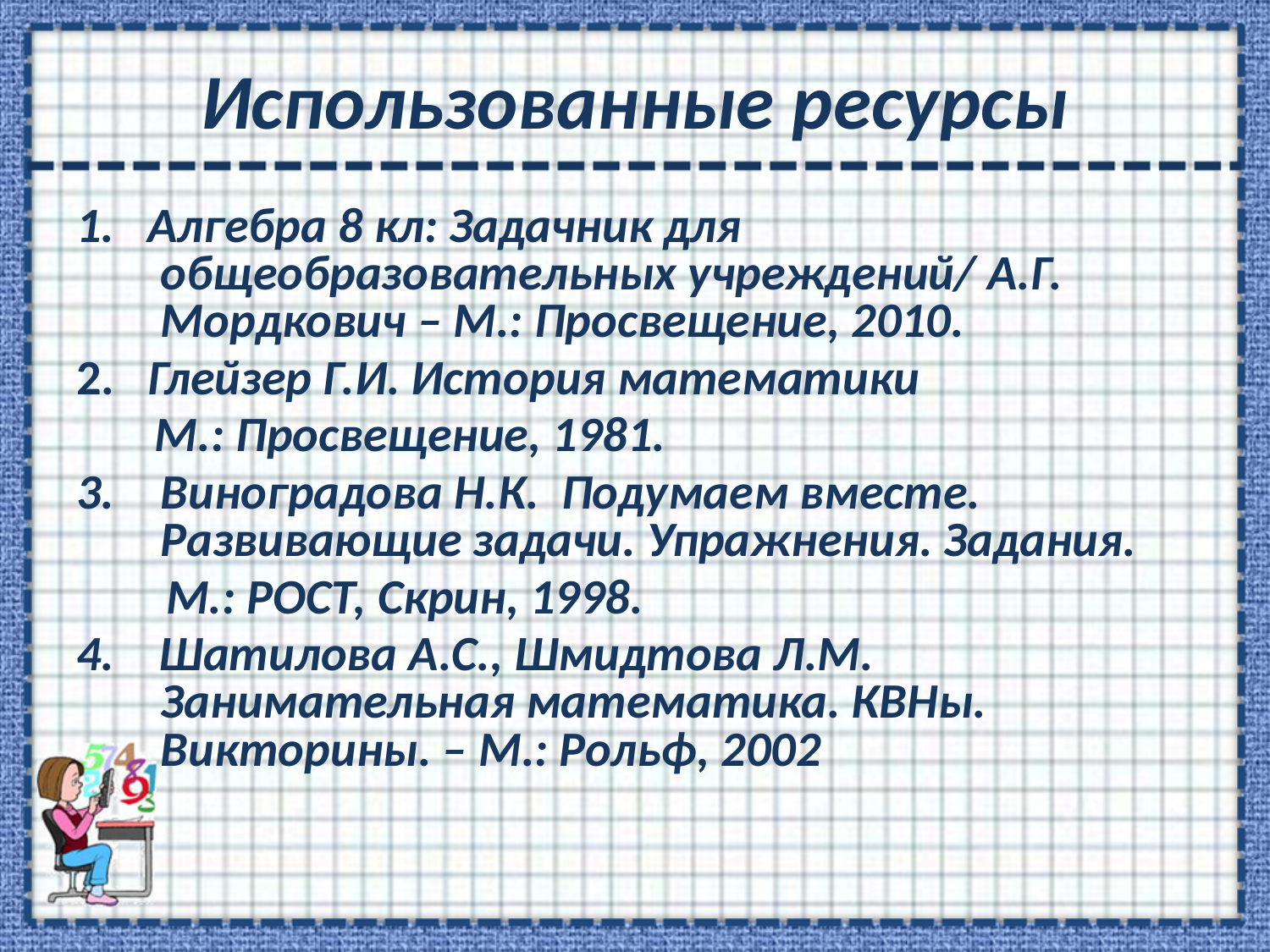

# Использованные ресурсы
1.   Алгебра 8 кл: Задачник для общеобразовательных учреждений/ А.Г. Мордкович – М.: Просвещение, 2010.
2.   Глейзер Г.И. История математики
       М.: Просвещение, 1981.
Виноградова Н.К.  Подумаем вместе. Развивающие задачи. Упражнения. Задания.
        М.: РОСТ, Скрин, 1998.
4.    Шатилова А.С., Шмидтова Л.М. Занимательная математика. КВНы. Викторины. – М.: Рольф, 2002